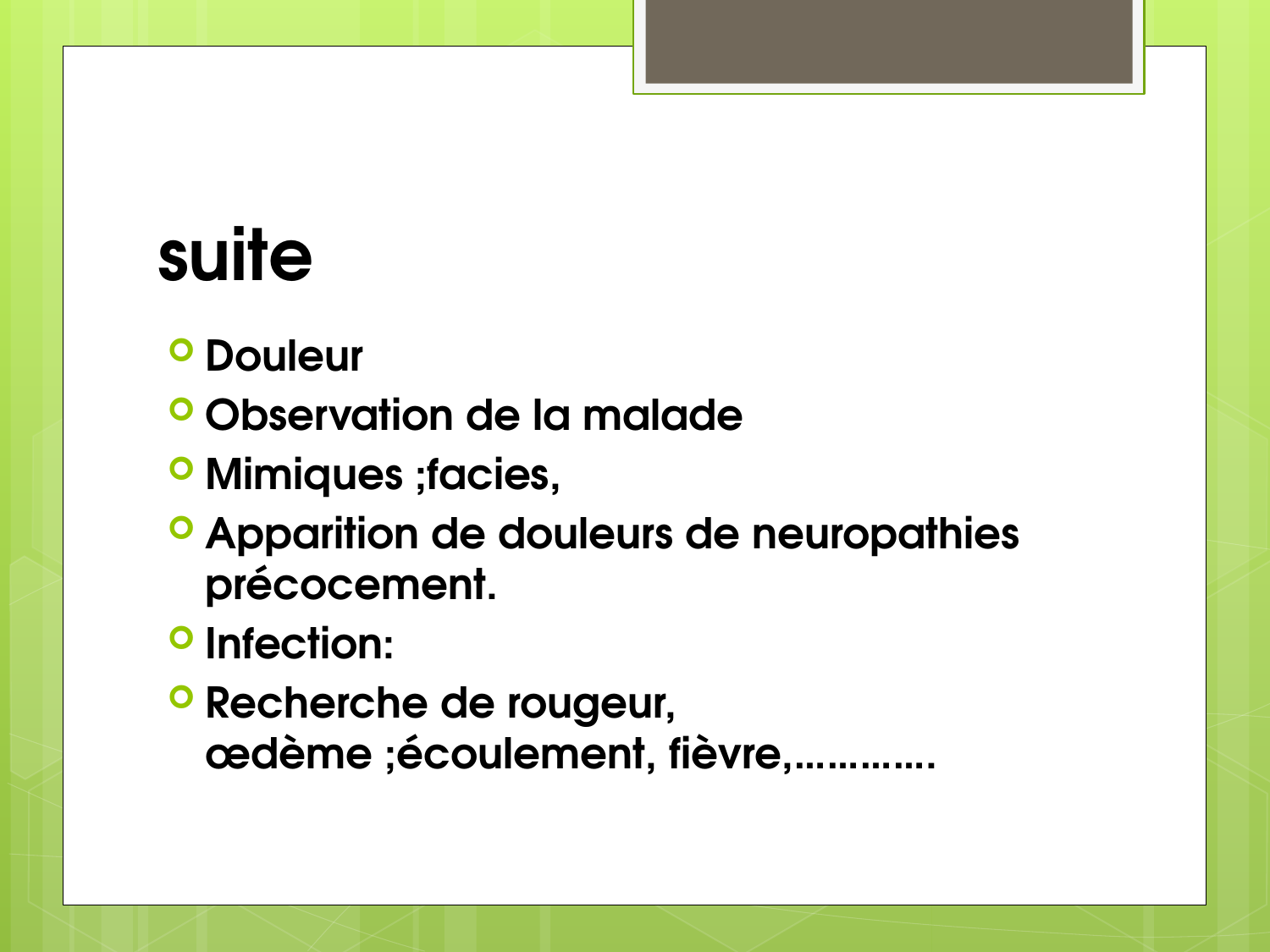

# suite
Douleur
Observation de la malade
Mimiques ;facies,
Apparition de douleurs de neuropathies précocement.
Infection:
Recherche de rougeur, œdème ;écoulement, fièvre,………….